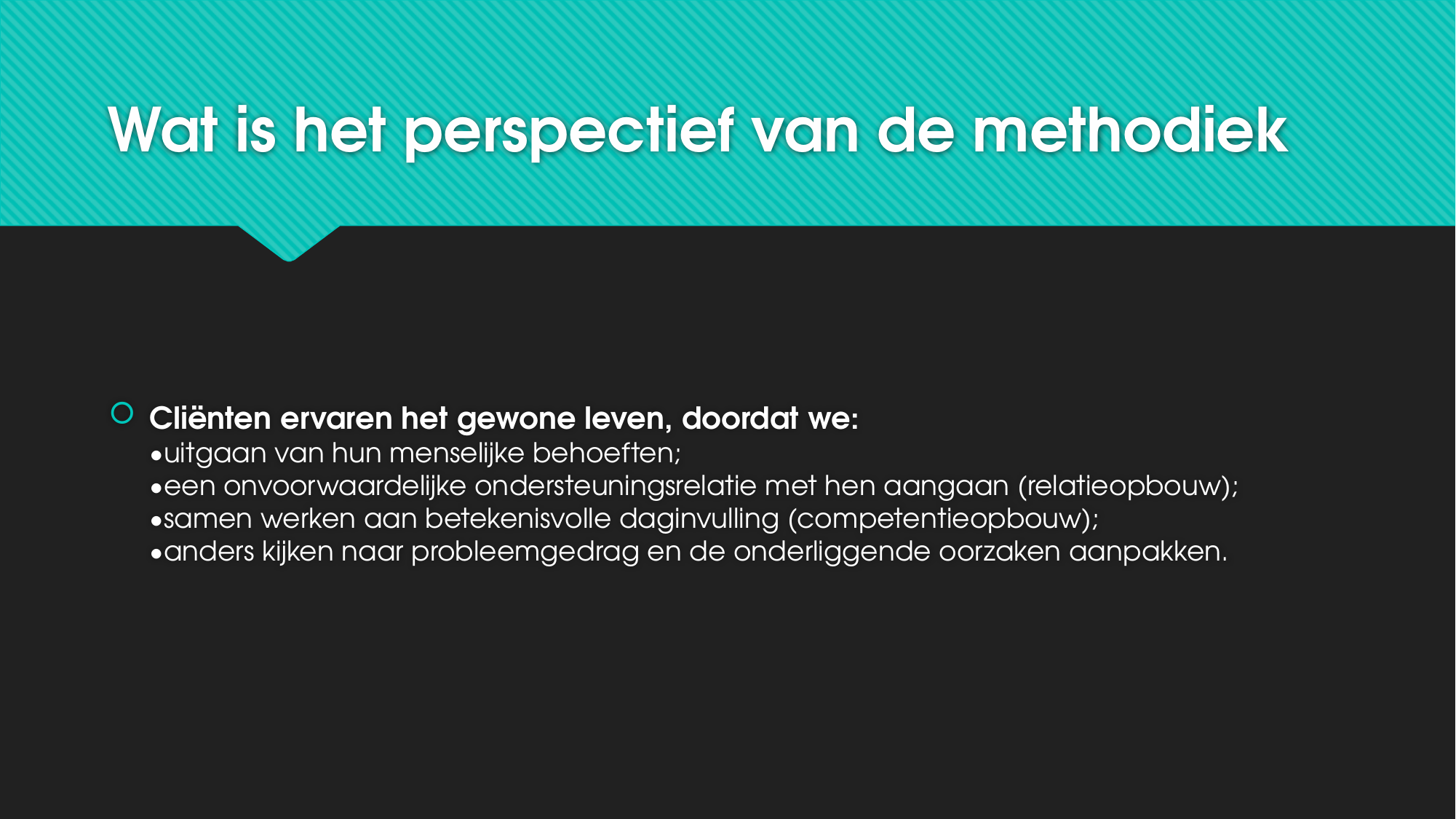

# Wat is het perspectief van de methodiek
Cliënten ervaren het gewone leven, doordat we:
•uitgaan van hun menselijke behoeften;
•een onvoorwaardelijke ondersteuningsrelatie met hen aangaan (relatieopbouw);
•samen werken aan betekenisvolle daginvulling (competentieopbouw);
•anders kijken naar probleemgedrag en de onderliggende oorzaken aanpakken.